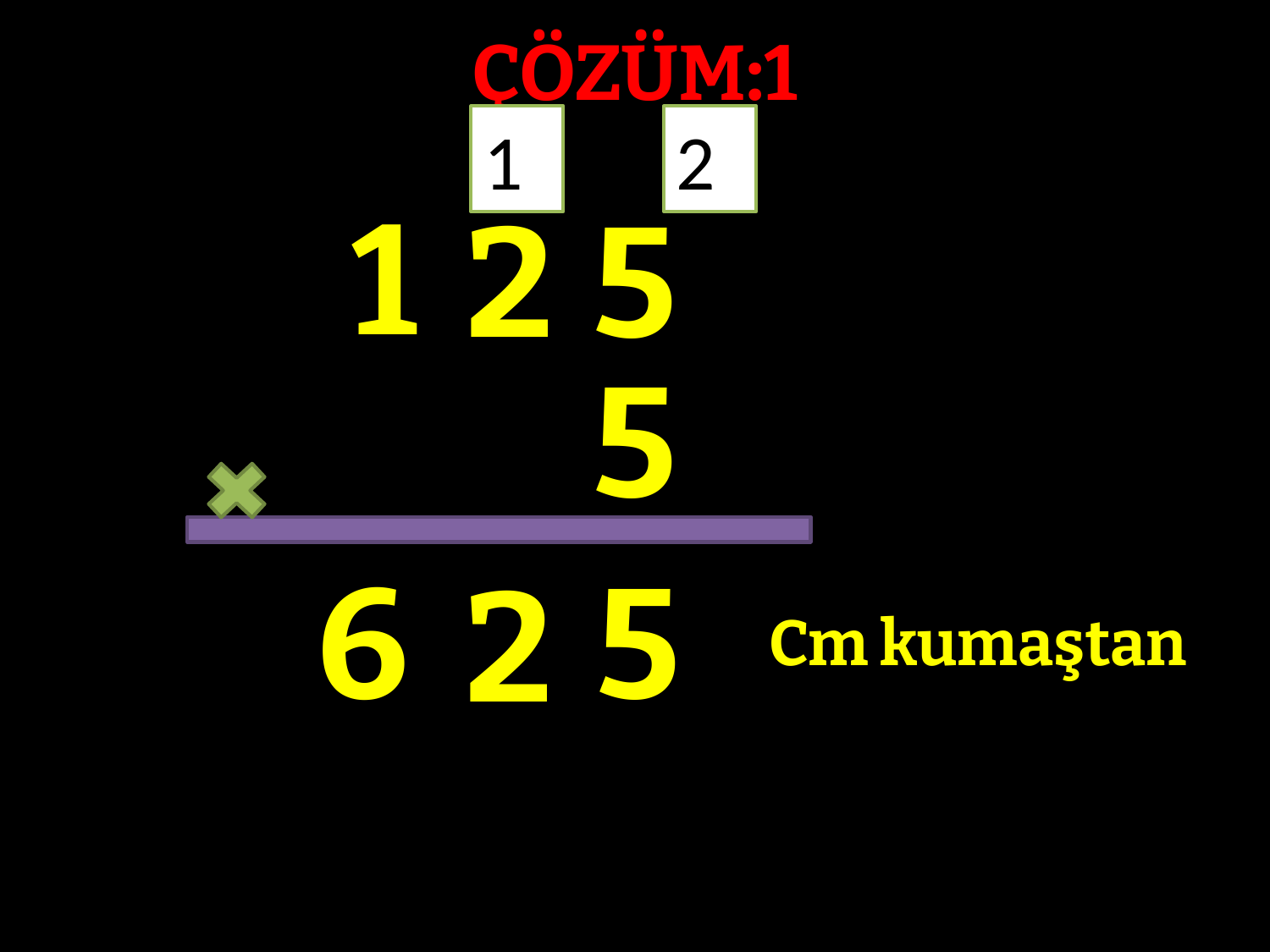

ÇÖZÜM:1
1
2
1
2
5
#
5

6
5
2
Cm kumaştan